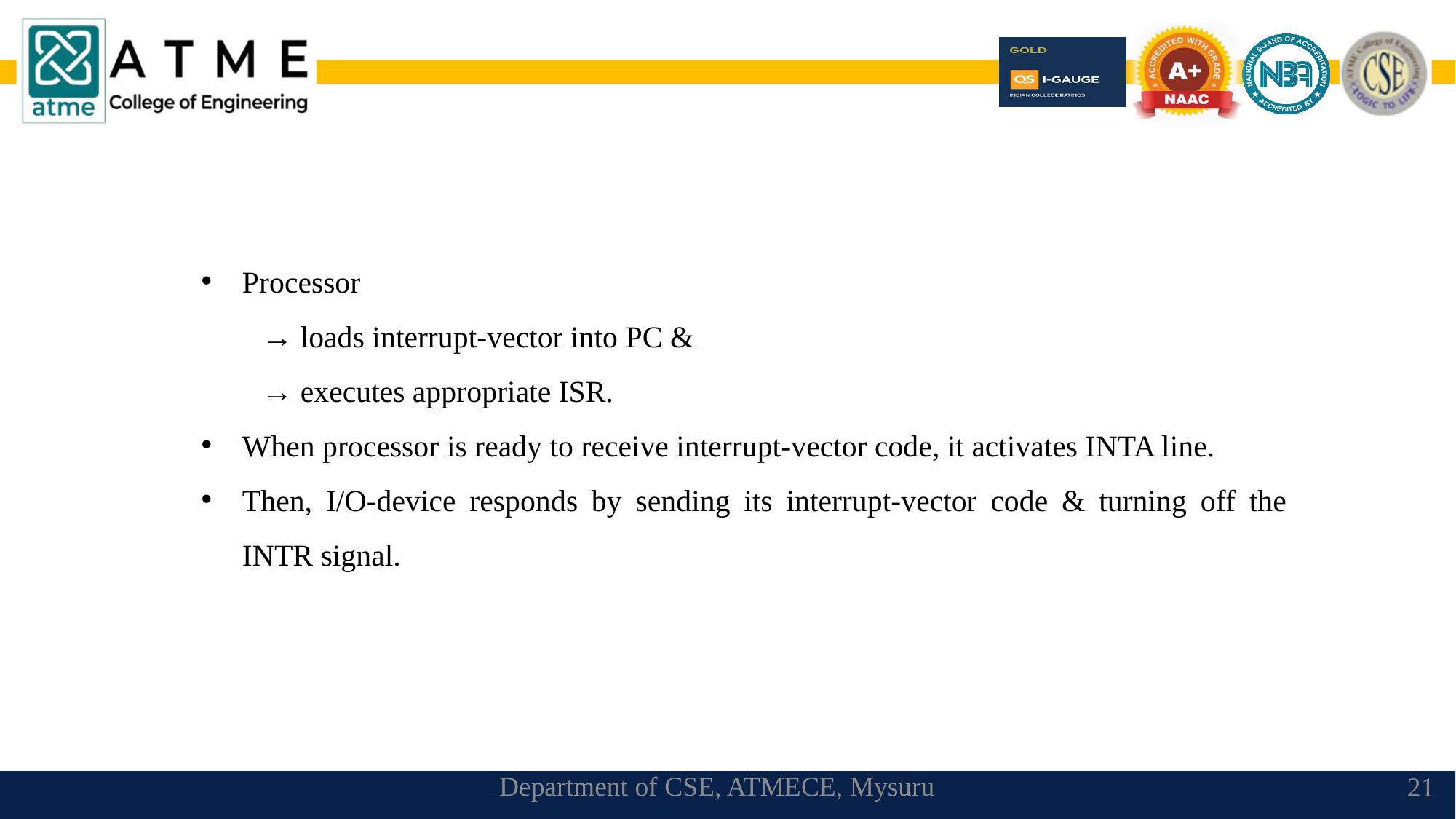

Processor
        → loads interrupt-vector into PC &
        → executes appropriate ISR.
When processor is ready to receive interrupt-vector code, it activates INTA line.
Then, I/O-device responds by sending its interrupt-vector code & turning off the INTR signal.

Department of CSE, ATMECE, Mysuru
21